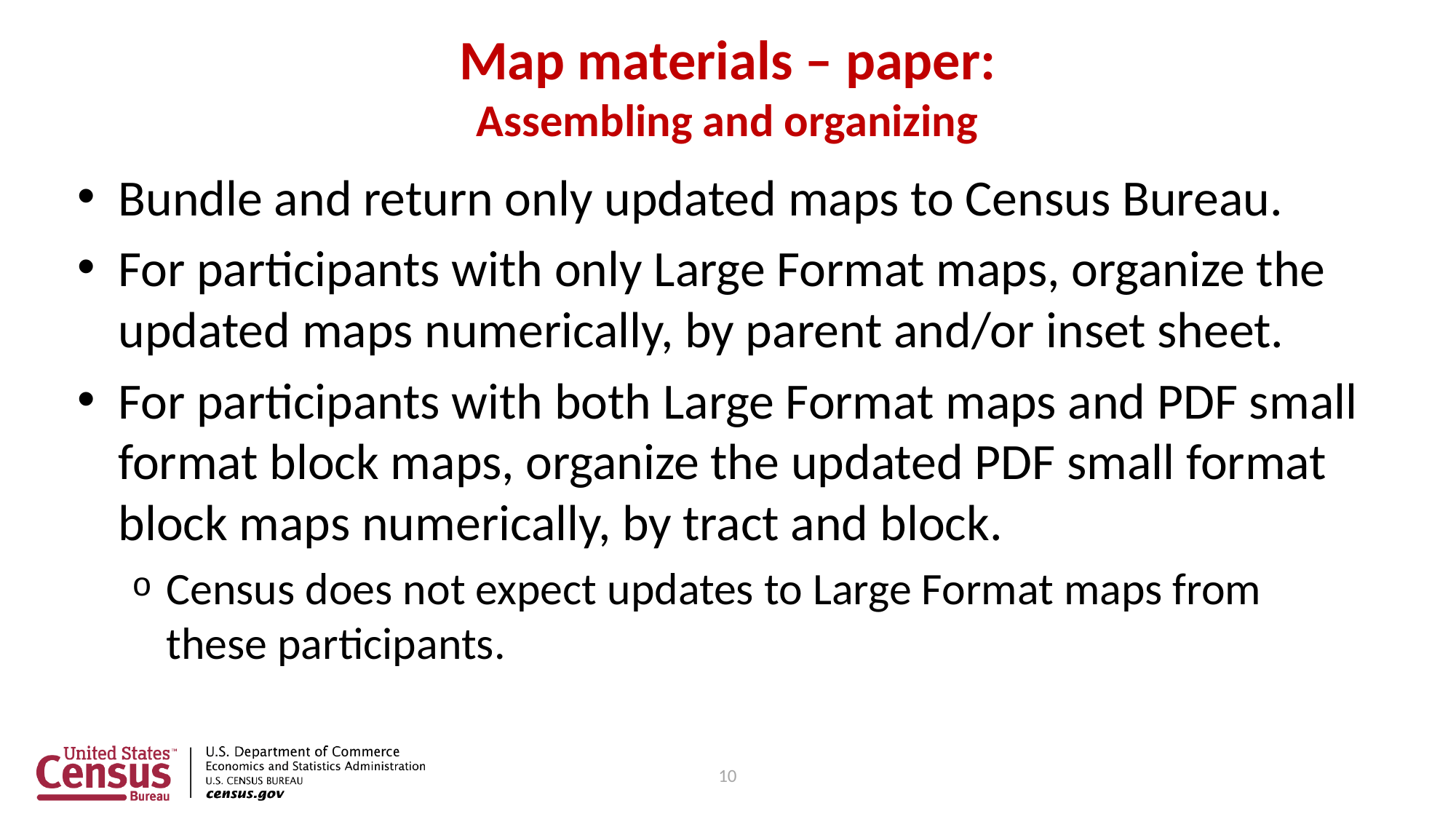

# Map materials – paper: Assembling and organizing
Bundle and return only updated maps to Census Bureau.
For participants with only Large Format maps, organize the updated maps numerically, by parent and/or inset sheet.
For participants with both Large Format maps and PDF small format block maps, organize the updated PDF small format block maps numerically, by tract and block.
Census does not expect updates to Large Format maps from these participants.

10